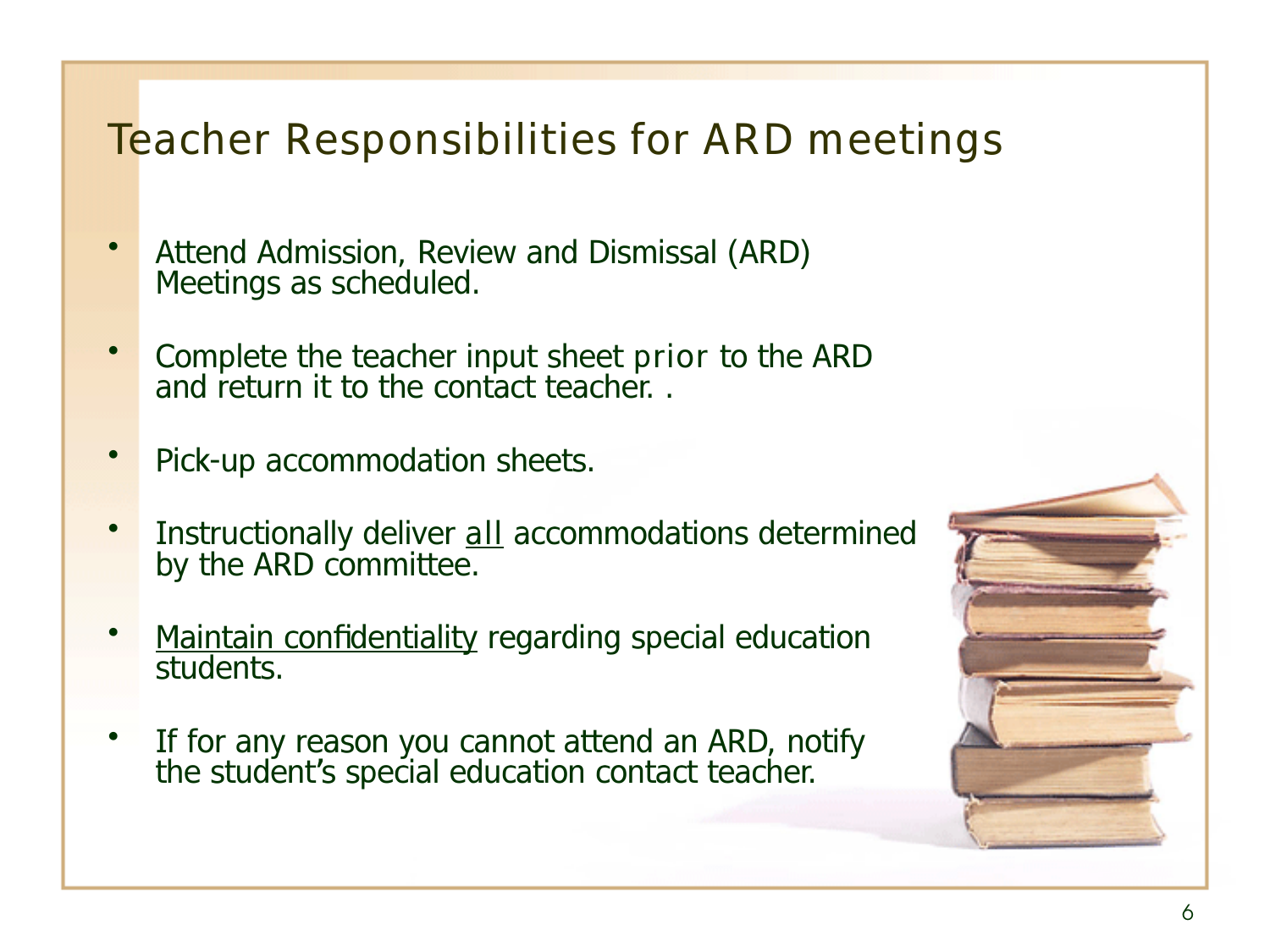

# Teacher Responsibilities for ARD meetings
Attend Admission, Review and Dismissal (ARD) Meetings as scheduled.

Complete the teacher input sheet prior to the ARD and return it to the contact teacher. .

Pick-up accommodation sheets.

Instructionally deliver all accommodations determined by the ARD committee.

Maintain confidentiality regarding special education students.

If for any reason you cannot attend an ARD, notify the student’s special education contact teacher.
6